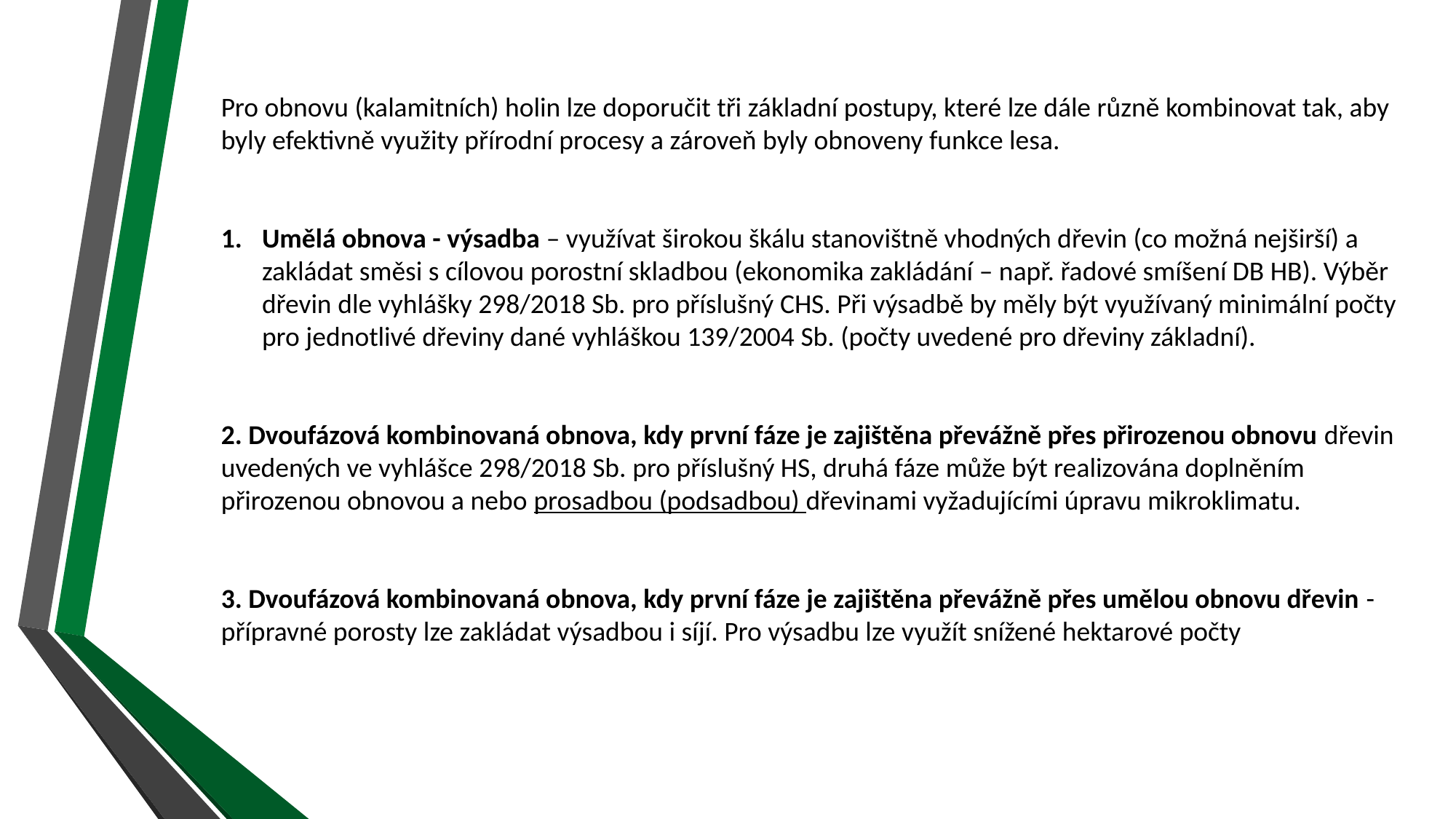

Pro obnovu (kalamitních) holin lze doporučit tři základní postupy, které lze dále různě kombinovat tak, aby byly efektivně využity přírodní procesy a zároveň byly obnoveny funkce lesa.

Umělá obnova - výsadba – využívat širokou škálu stanovištně vhodných dřevin (co možná nejširší) a zakládat směsi s cílovou porostní skladbou (ekonomika zakládání – např. řadové smíšení DB HB). Výběr dřevin dle vyhlášky 298/2018 Sb. pro příslušný CHS. Při výsadbě by měly být využívaný minimální počty pro jednotlivé dřeviny dané vyhláškou 139/2004 Sb. (počty uvedené pro dřeviny základní).

2. Dvoufázová kombinovaná obnova, kdy první fáze je zajištěna převážně přes přirozenou obnovu dřevin uvedených ve vyhlášce 298/2018 Sb. pro příslušný HS, druhá fáze může být realizována doplněním přirozenou obnovou a nebo prosadbou (podsadbou) dřevinami vyžadujícími úpravu mikroklimatu.

3. Dvoufázová kombinovaná obnova, kdy první fáze je zajištěna převážně přes umělou obnovu dřevin - přípravné porosty lze zakládat výsadbou i síjí. Pro výsadbu lze využít snížené hektarové počty